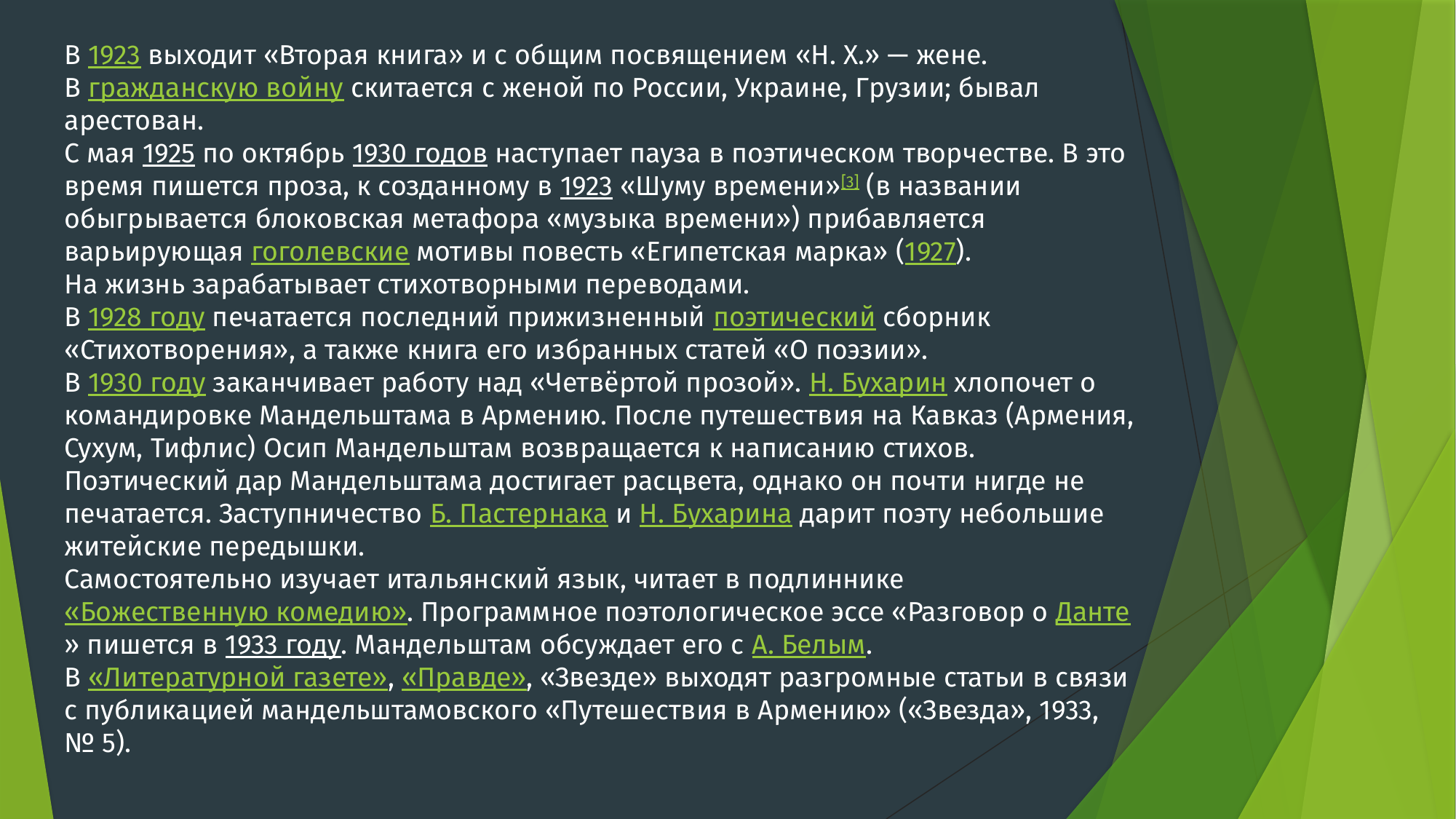

В 1923 выходит «Вторая книга» и с общим посвящением «Н. Х.» — жене.
В гражданскую войну скитается с женой по России, Украине, Грузии; бывал арестован.
С мая 1925 по октябрь 1930 годов наступает пауза в поэтическом творчестве. В это время пишется проза, к созданному в 1923 «Шуму времени»[3] (в названии обыгрывается блоковская метафора «музыка времени») прибавляется варьирующая гоголевские мотивы повесть «Египетская марка» (1927).
На жизнь зарабатывает стихотворными переводами.
В 1928 году печатается последний прижизненный поэтический сборник «Стихотворения», а также книга его избранных статей «О поэзии».
В 1930 году заканчивает работу над «Четвёртой прозой». Н. Бухарин хлопочет о командировке Мандельштама в Армению. После путешествия на Кавказ (Армения, Сухум, Тифлис) Осип Мандельштам возвращается к написанию стихов.
Поэтический дар Мандельштама достигает расцвета, однако он почти нигде не печатается. Заступничество Б. Пастернака и Н. Бухарина дарит поэту небольшие житейские передышки.
Самостоятельно изучает итальянский язык, читает в подлиннике «Божественную комедию». Программное поэтологическое эссе «Разговор о Данте» пишется в 1933 году. Мандельштам обсуждает его с А. Белым.
В «Литературной газете», «Правде», «Звезде» выходят разгромные статьи в связи с публикацией мандельштамовского «Путешествия в Армению» («Звезда», 1933, № 5).